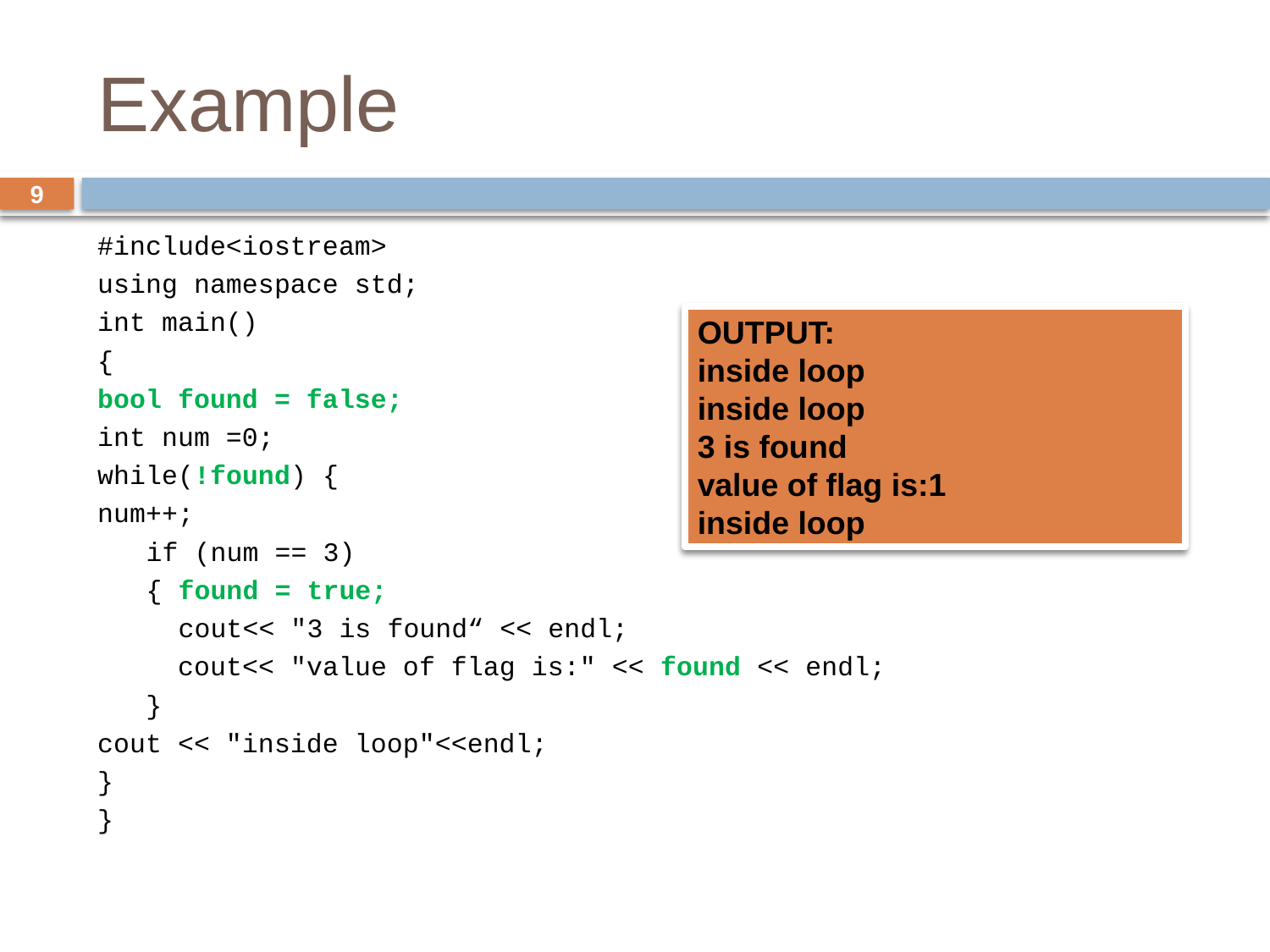

# Example
9
#include<iostream>
using namespace std;
int main()
{
bool found = false;
int num =0;
while(!found) {
num++;
	if (num == 3)
	{ found = true;
	  cout<< "3 is found“ << endl;
     cout<< "value of flag is:" << found << endl;
   }
cout << "inside loop"<<endl;
}
}
OUTPUT:
inside loop
inside loop
3 is found
value of flag is:1
inside loop